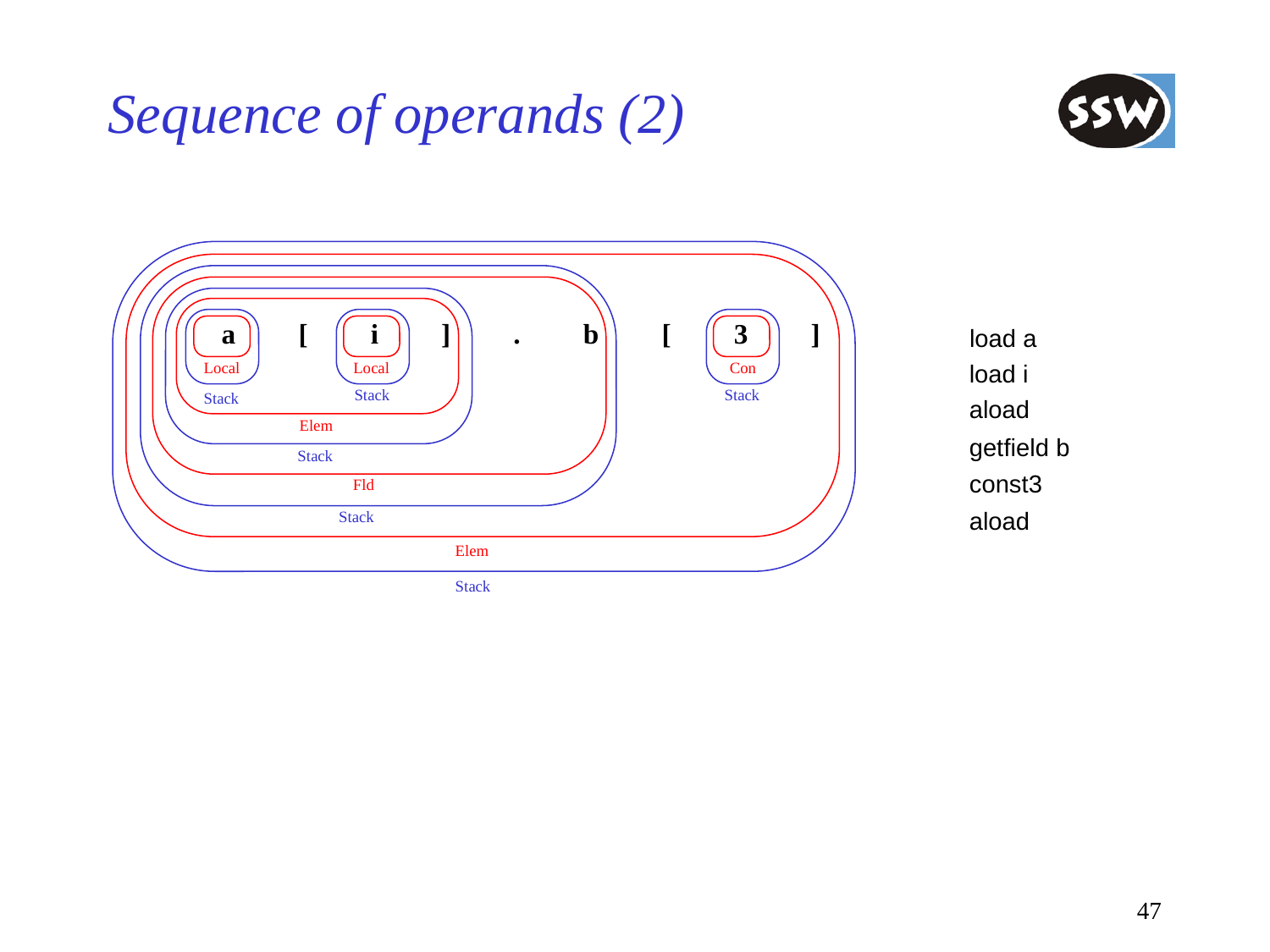

# Sequence of operands (2)

aload
Stack

Elem

getfield b
Stack

Fld

aload
Stack

Elem

load a
Stack

load i
Stack

Stack
const3
a         [         i         ]         .         b         [         3         ]

Local

Local

Con
47